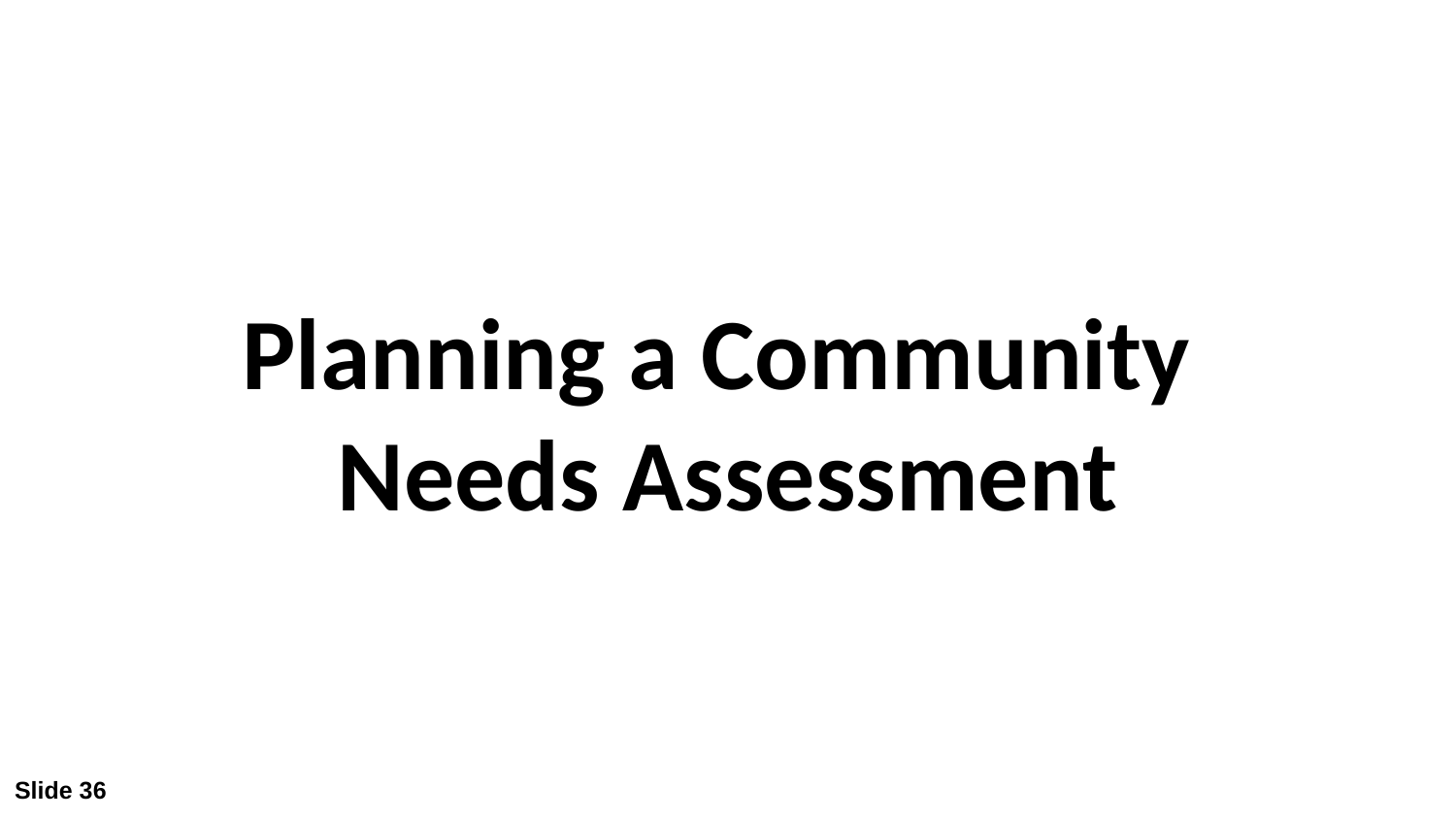

# Planning a Community
Needs Assessment
Slide 36